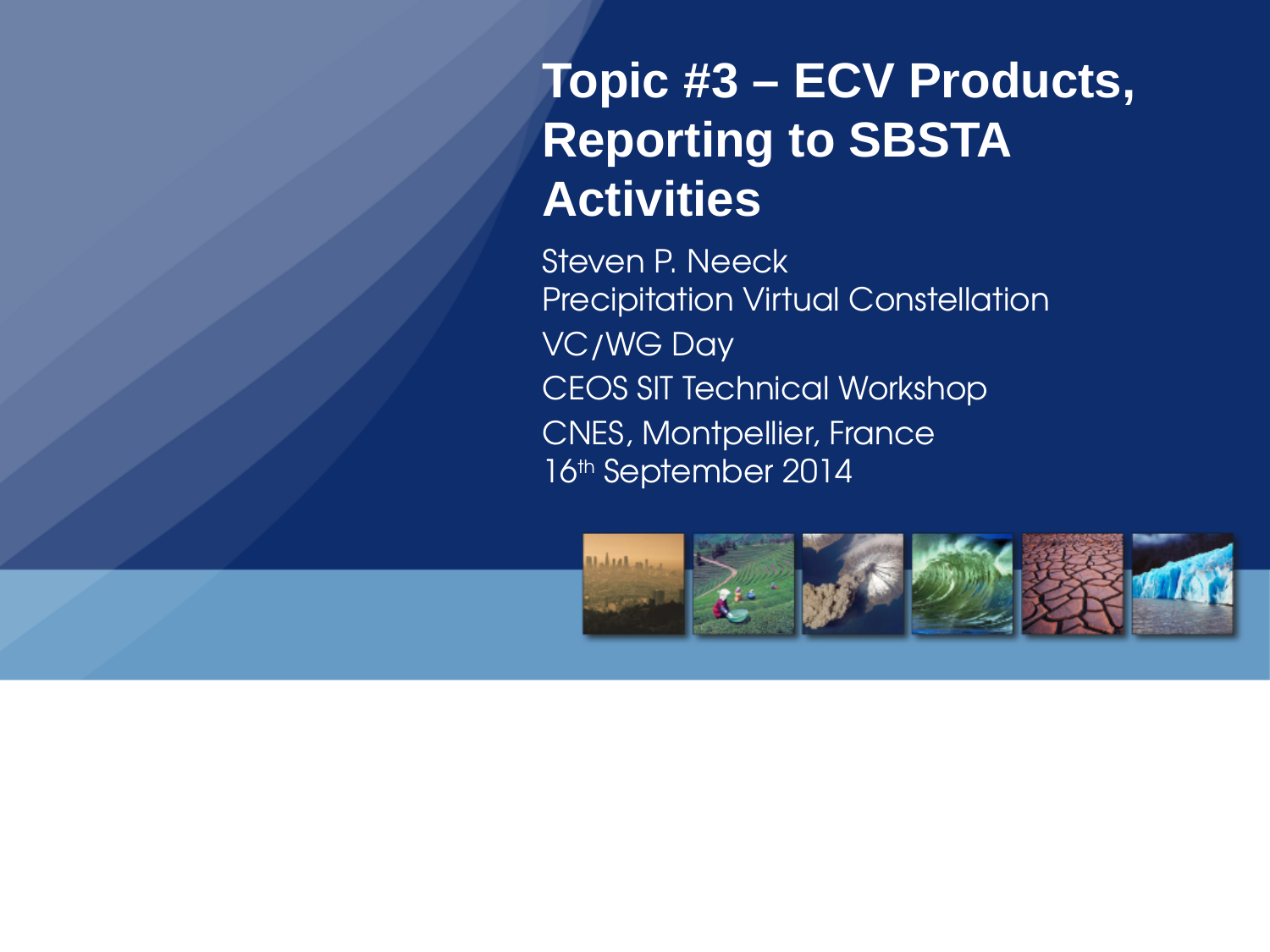

# Topic #3 – ECV Products, Reporting to SBSTA Activities
Steven P. Neeck
Precipitation Virtual Constellation
VC/WG Day
CEOS SIT Technical Workshop
CNES, Montpellier, France
16th September 2014